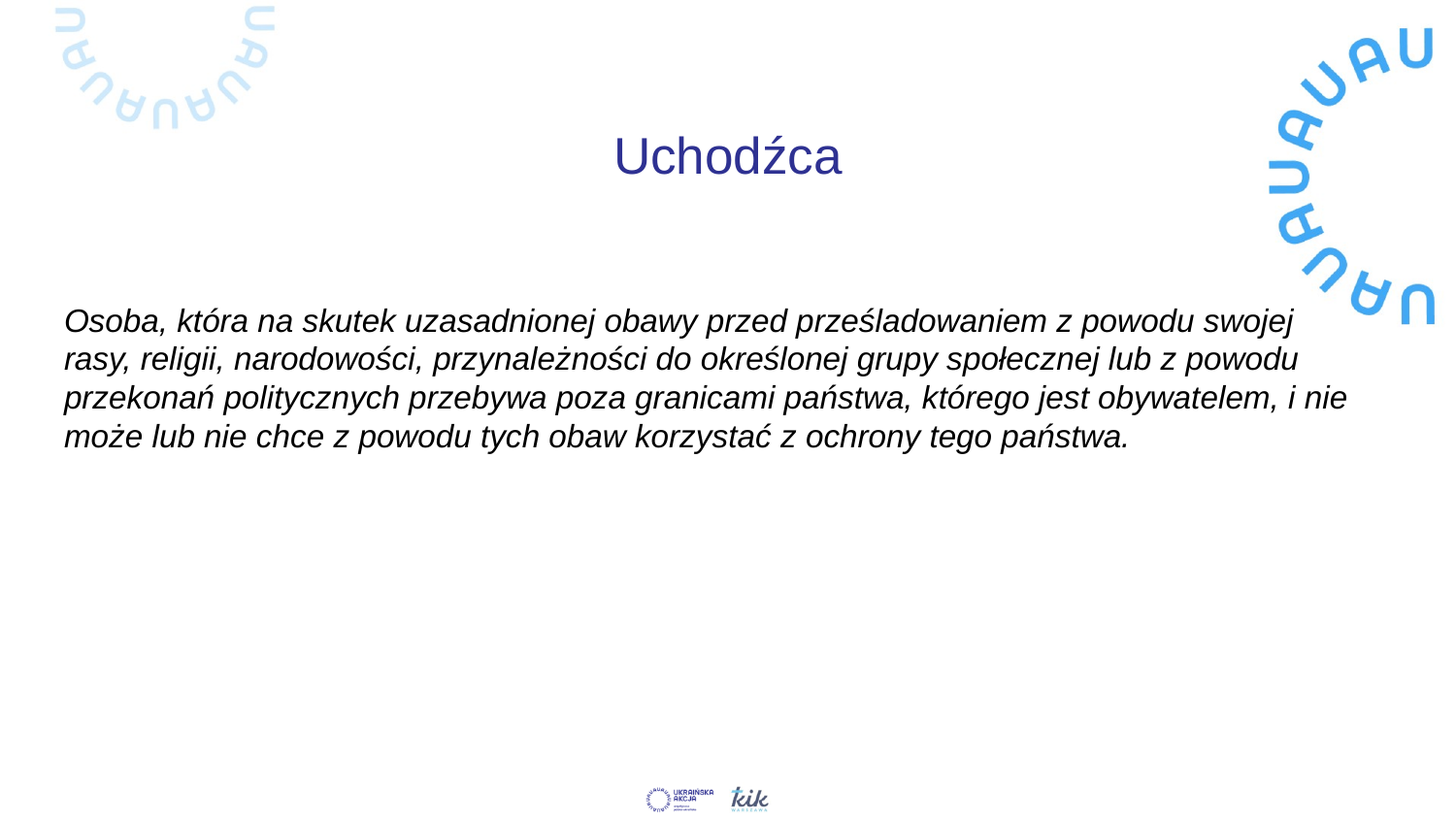

# Uchodźca
Osoba, która na skutek uzasadnionej obawy przed prześladowaniem z powodu swojej rasy, religii, narodowości, przynależności do określonej grupy społecznej lub z powodu przekonań politycznych przebywa poza granicami państwa, którego jest obywatelem, i nie może lub nie chce z powodu tych obaw korzystać z ochrony tego państwa.